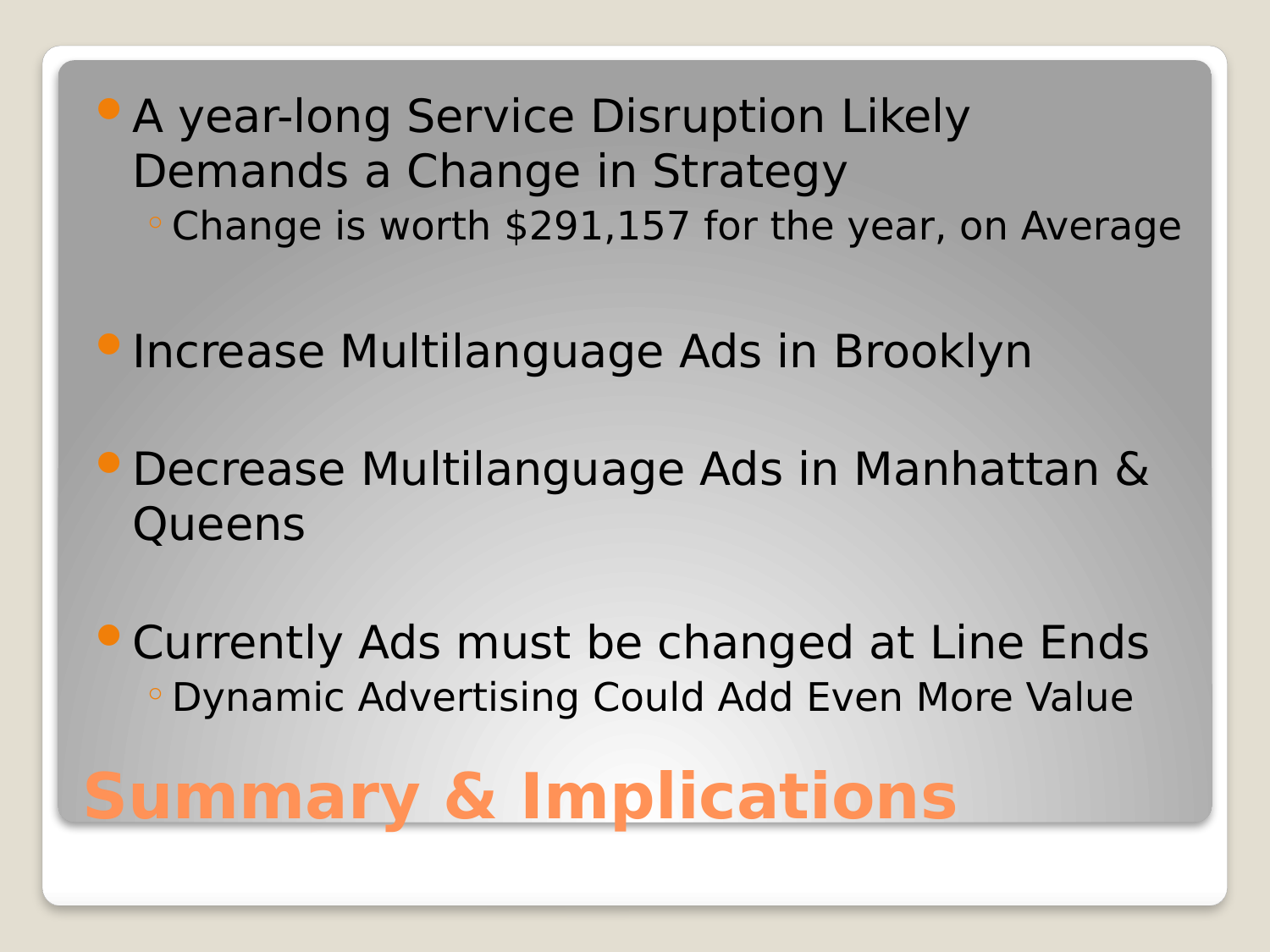

A year-long Service Disruption Likely Demands a Change in Strategy
Change is worth $291,157 for the year, on Average

Increase Multilanguage Ads in Brooklyn

Decrease Multilanguage Ads in Manhattan & Queens

Currently Ads must be changed at Line Ends
Dynamic Advertising Could Add Even More Value

# Summary & Implications